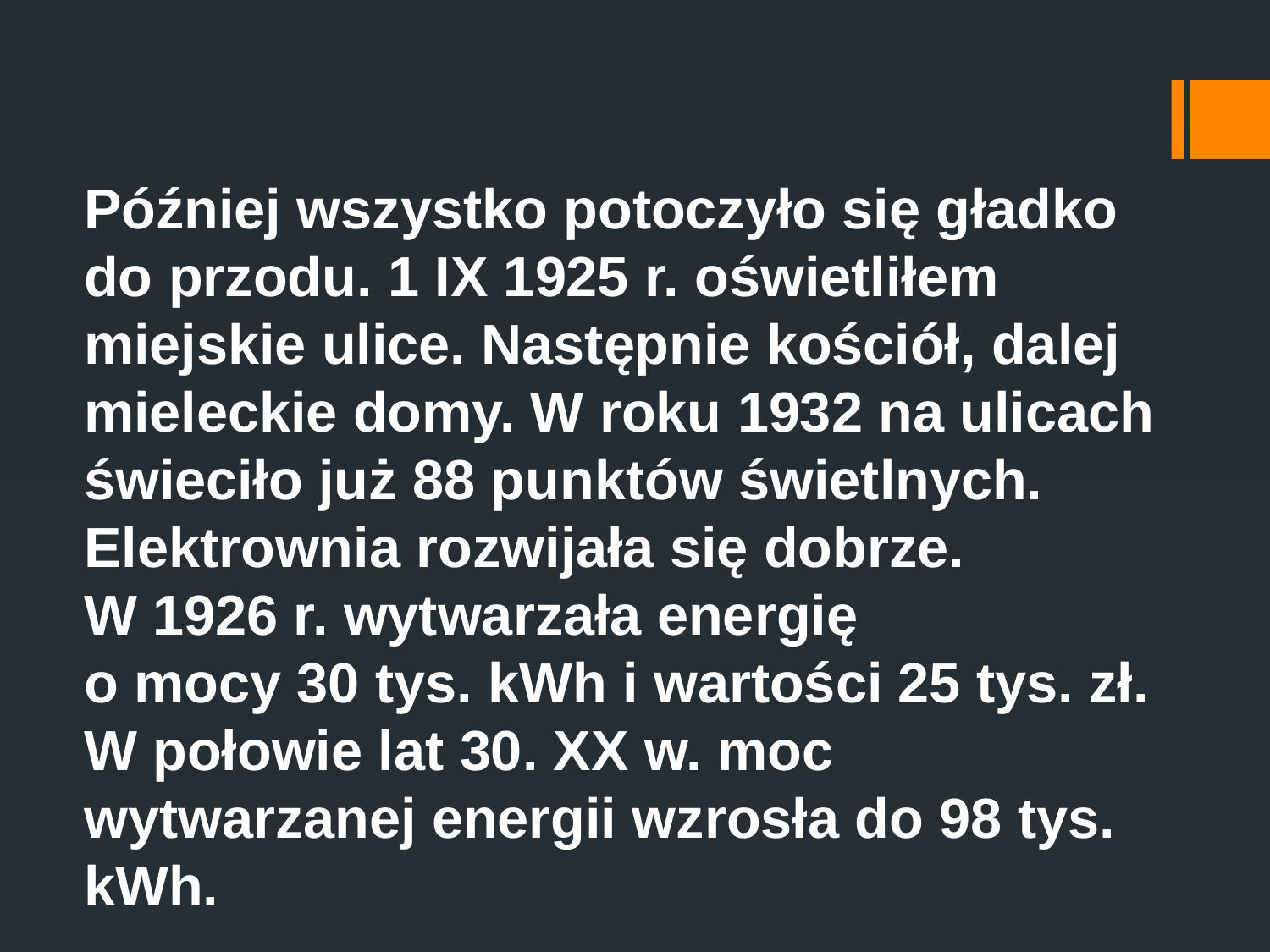

Później wszystko potoczyło się gładko do przodu. 1 IX 1925 r. oświetliłem miejskie ulice. Następnie kościół, dalej mieleckie domy. W roku 1932 na ulicach świeciło już 88 punktów świetlnych. Elektrownia rozwijała się dobrze.
W 1926 r. wytwarzała energię
o mocy 30 tys. kWh i wartości 25 tys. zł. W połowie lat 30. XX w. moc wytwarzanej energii wzrosła do 98 tys. kWh.